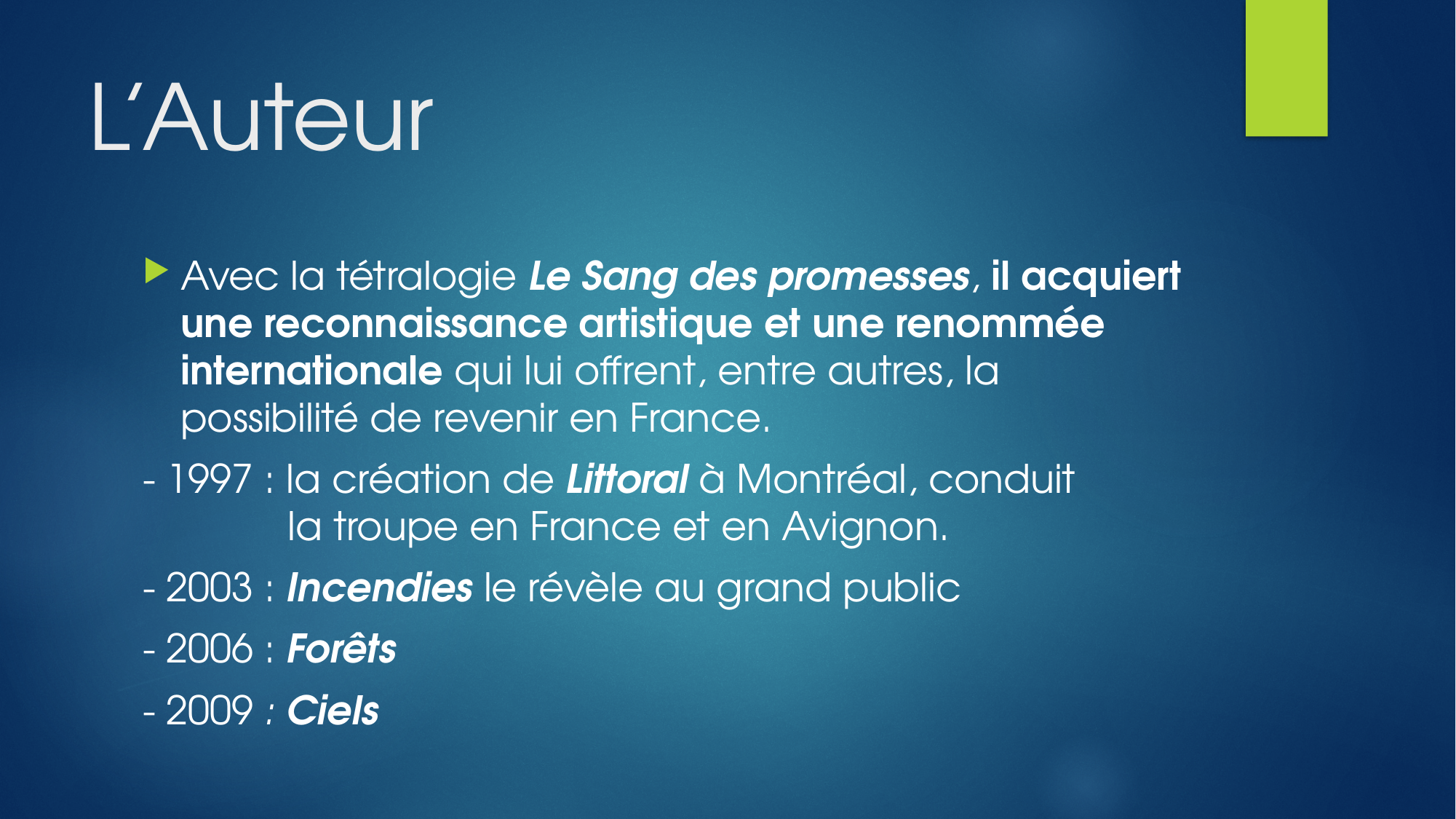

# L’Auteur
Avec la tétralogie Le Sang des promesses, il acquiert une reconnaissance artistique et une renommée internationale qui lui offrent, entre autres, la possibilité de revenir en France.
- 1997 : la création de Littoral à Montréal, conduit 			    la troupe en France et en Avignon.
- 2003 : Incendies le révèle au grand public
- 2006 : Forêts
- 2009 : Ciels